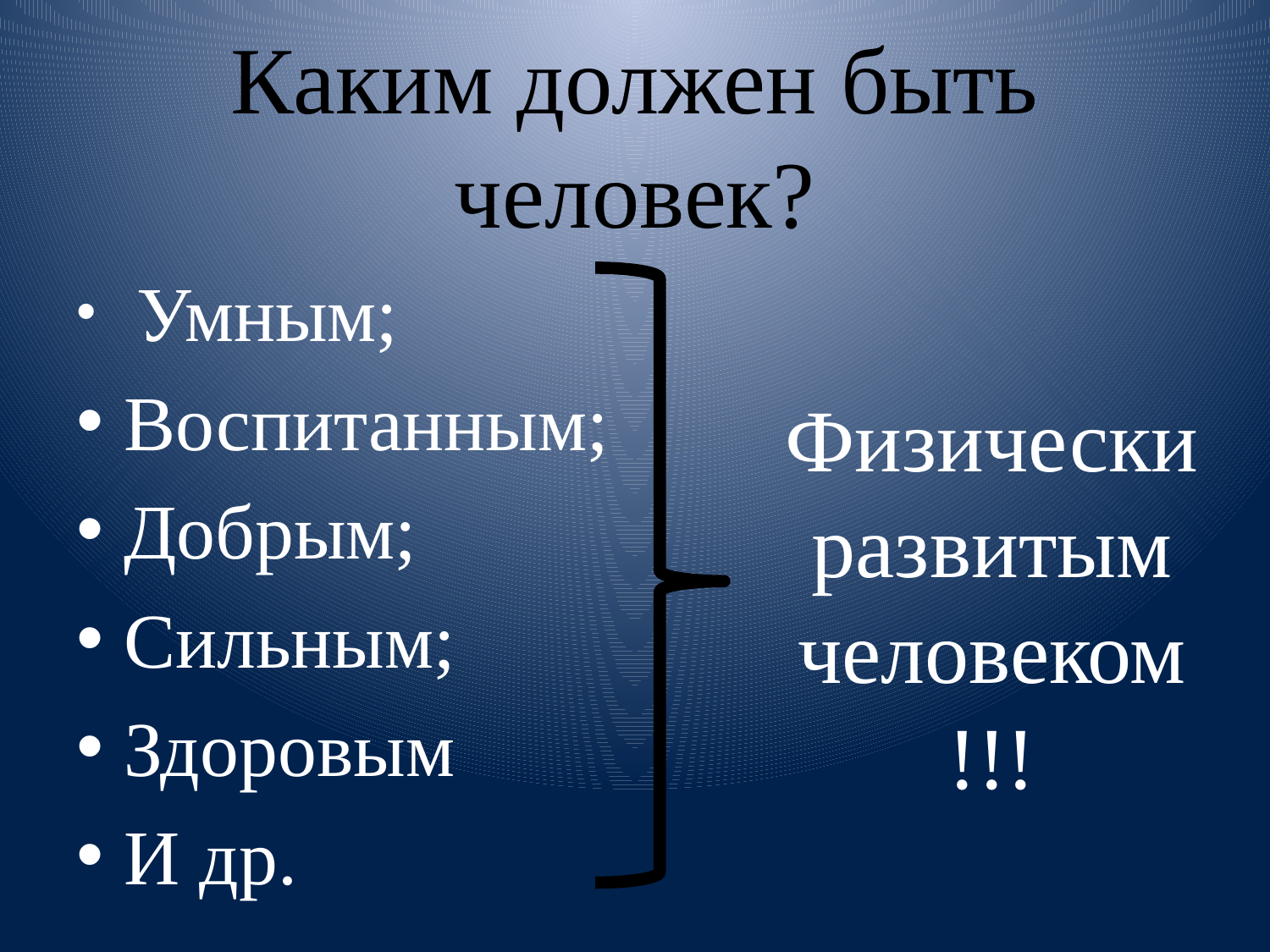

# Каким должен быть человек?
 Умным;
Воспитанным;
Добрым;
Сильным;
Здоровым
И др.

Физически развитым человеком !!!